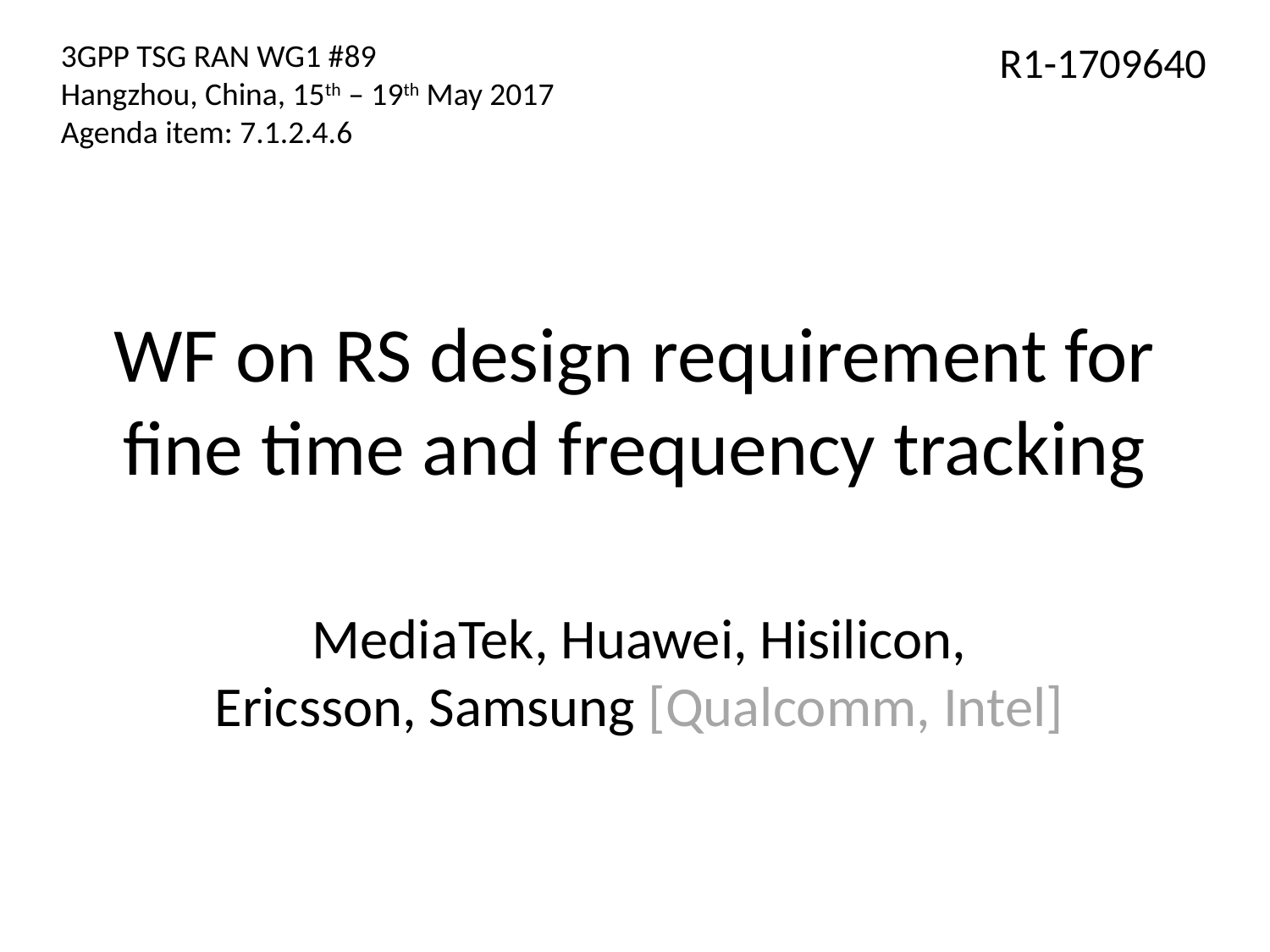

3GPP TSG RAN WG1 #89
Hangzhou, China, 15th – 19th May 2017
Agenda item: 7.1.2.4.6
R1-1709640
# WF on RS design requirement for fine time and frequency tracking
MediaTek, Huawei, Hisilicon, Ericsson, Samsung [Qualcomm, Intel]